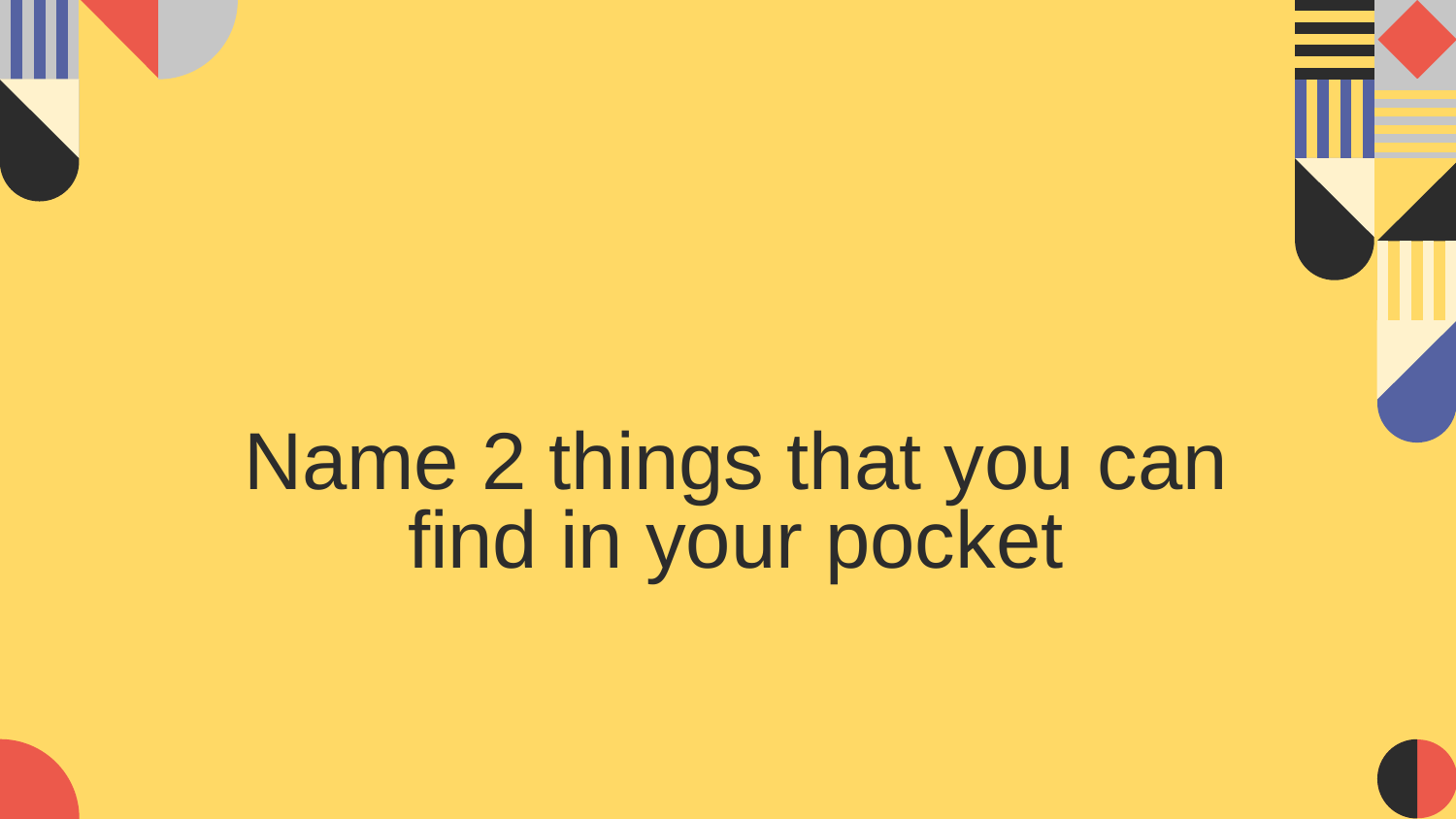

#
Name 2 things that you can find in your pocket